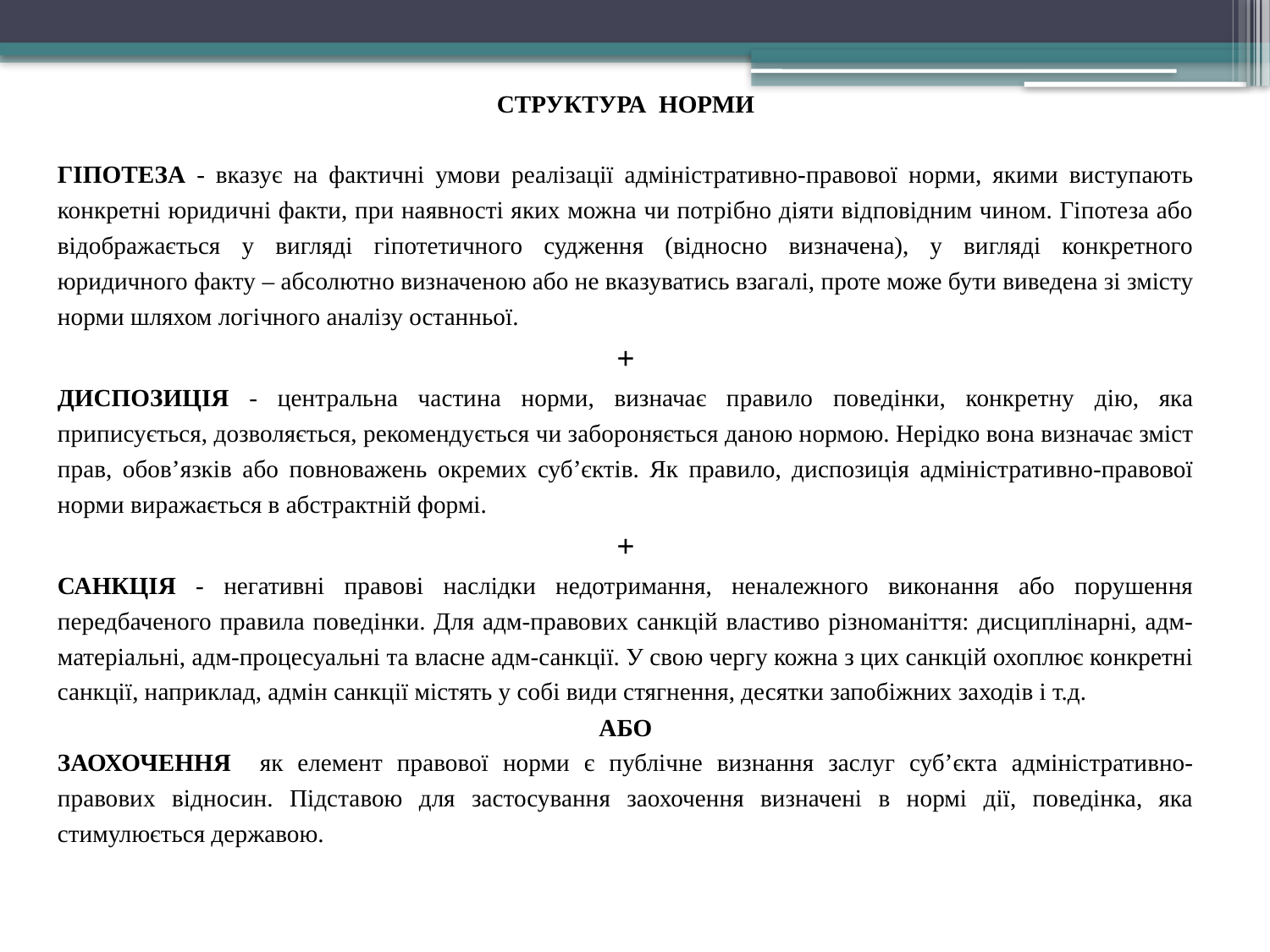

СТРУКТУРА  НОРМИ

ГІПОТЕЗА - вказує на фактичні умови реалізації адміністративно-правової норми, якими виступають конкретні юридичні факти, при наявності яких можна чи потрібно діяти відповідним чином. Гіпотеза або відображається у вигляді гіпотетичного судження (відносно визначена), у вигляді конкретного юридичного факту – абсолютно визначеною або не вказуватись взагалі, проте може бути виведена зі змісту норми шляхом логічного аналізу останньої.
+
ДИСПОЗИЦІЯ - центральна частина норми, визначає правило поведінки, конкретну дію, яка приписується, дозволяється, рекомендується чи забороняється даною нормою. Нерідко вона визначає зміст прав, обов’язків або повноважень окремих суб’єктів. Як правило, диспозиція адміністративно-правової норми виражається в абстрактній формі.
+
САНКЦІЯ - негативні правові наслідки недотримання, неналежного виконання або порушення передбаченого правила поведінки. Для адм-правових санкцій властиво різноманіття: дисциплінарні, адм-матеріальні, адм-процесуальні та власне адм-санкції. У свою чергу кожна з цих санкцій охоплює конкретні санкції, наприклад, адмін санкції містять у собі види стягнення, десятки запобіжних заходів і т.д.
АБО
ЗАОХОЧЕННЯ  як елемент правової норми є публічне визнання заслуг суб’єкта адміністративно-правових відносин. Підставою для застосування заохочення визначені в нормі дії, поведінка, яка стимулюється державою.